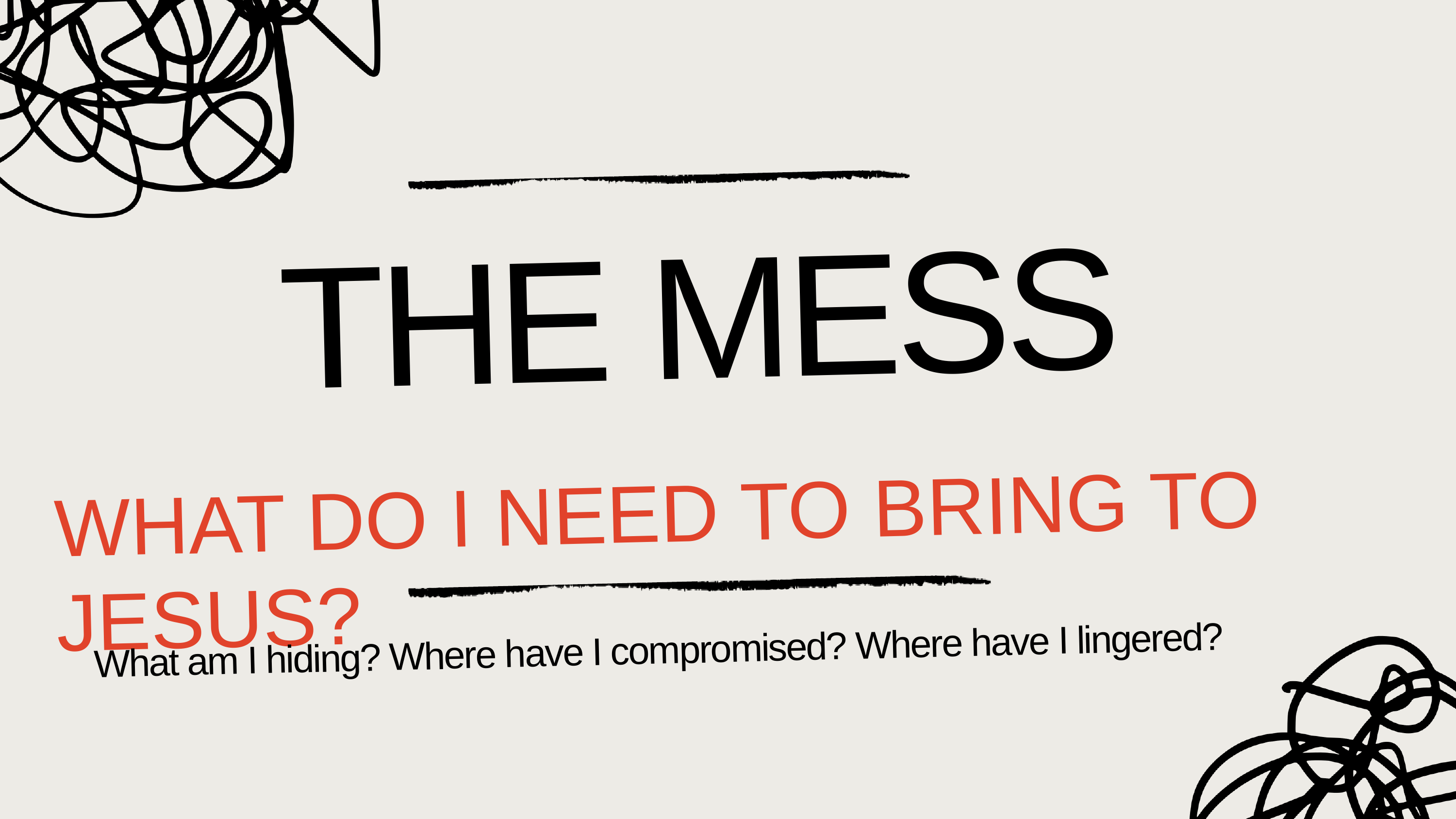

THE MESS
WHAT DO I NEED TO BRING TO JESUS?

What am I hiding? Where have I compromised? Where have I lingered?